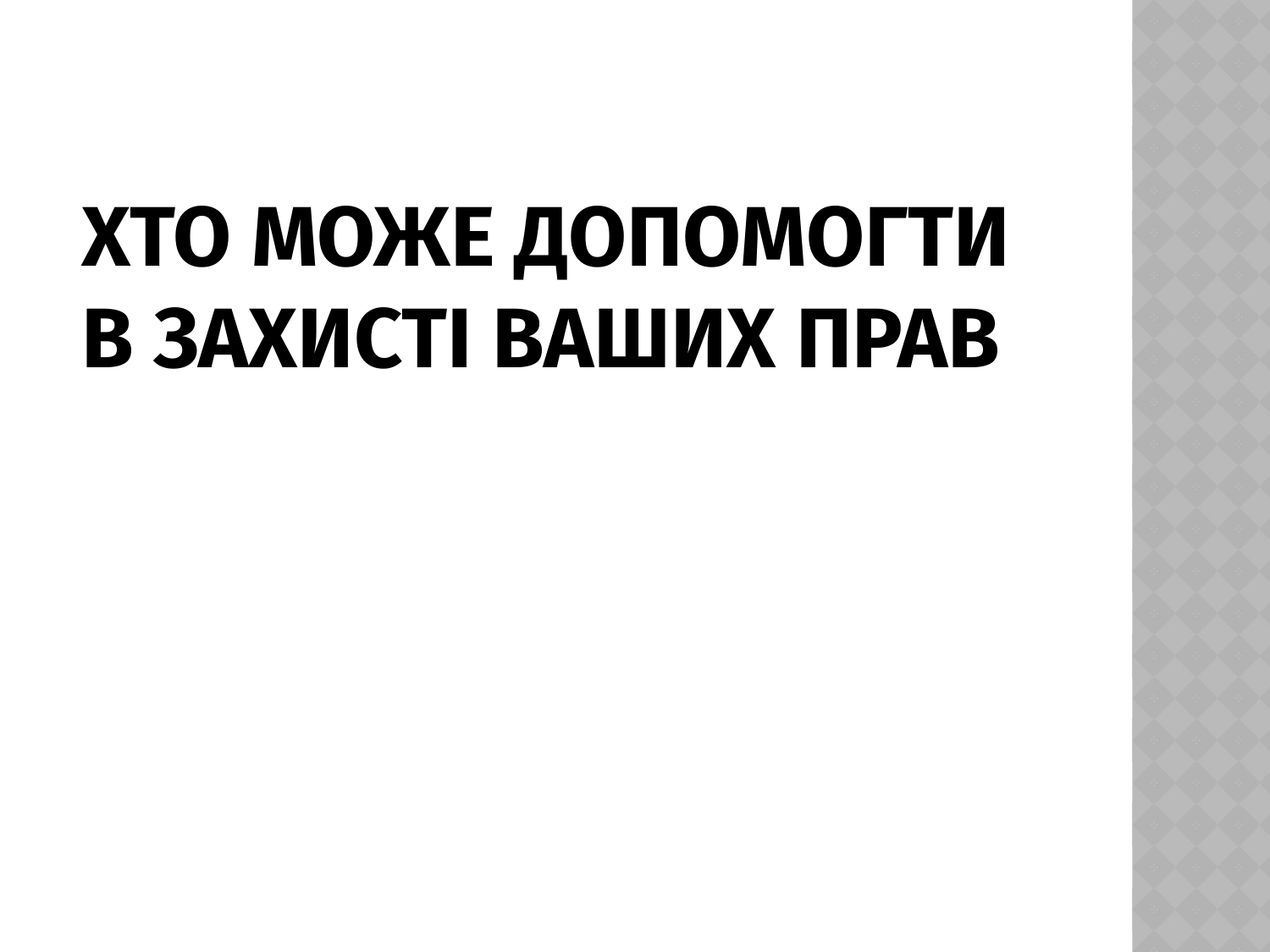

# Хто може допомогти в захисті ваших прав